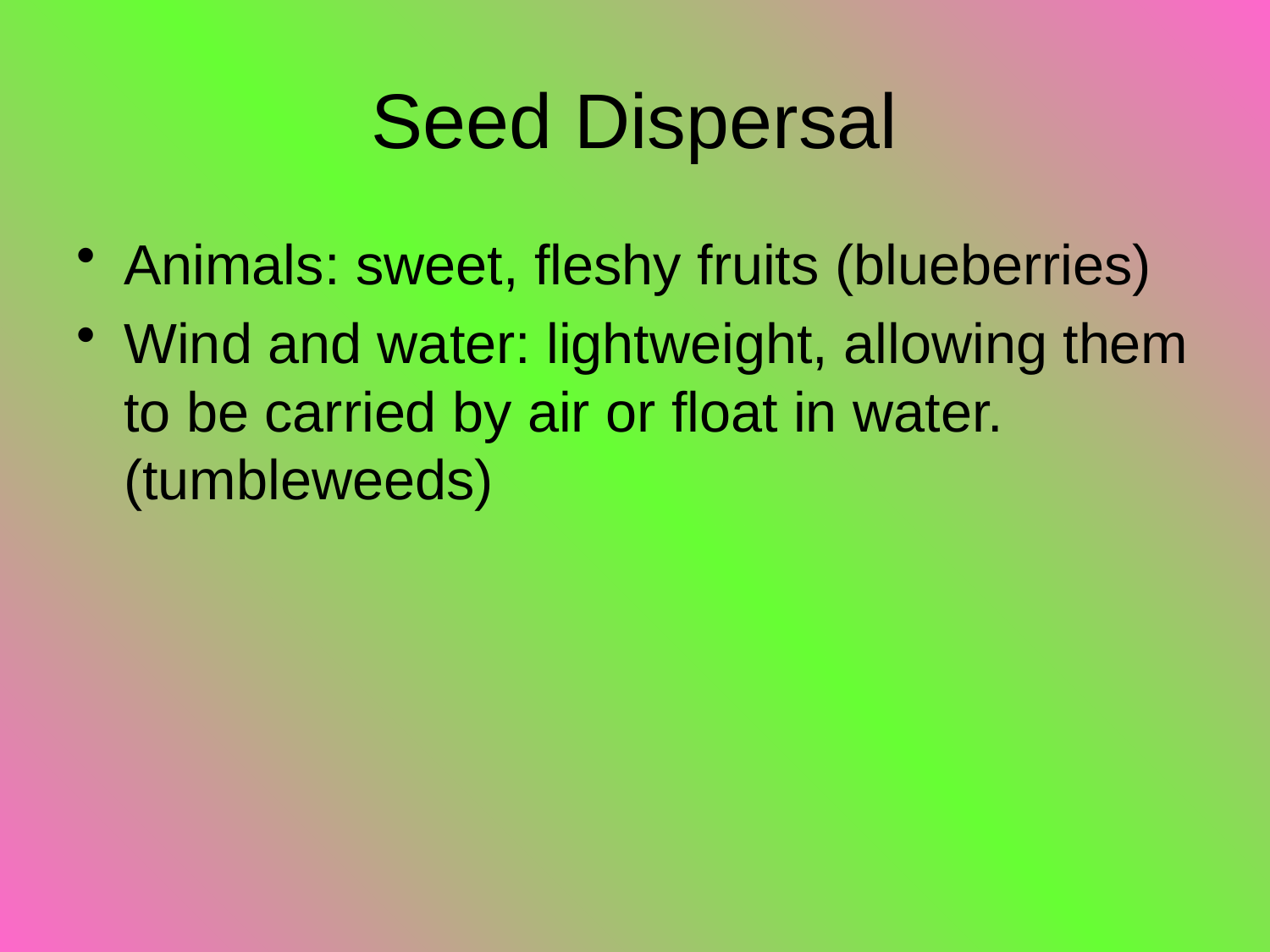

# Seed Dispersal
Animals: sweet, fleshy fruits (blueberries)
Wind and water: lightweight, allowing them to be carried by air or float in water. (tumbleweeds)